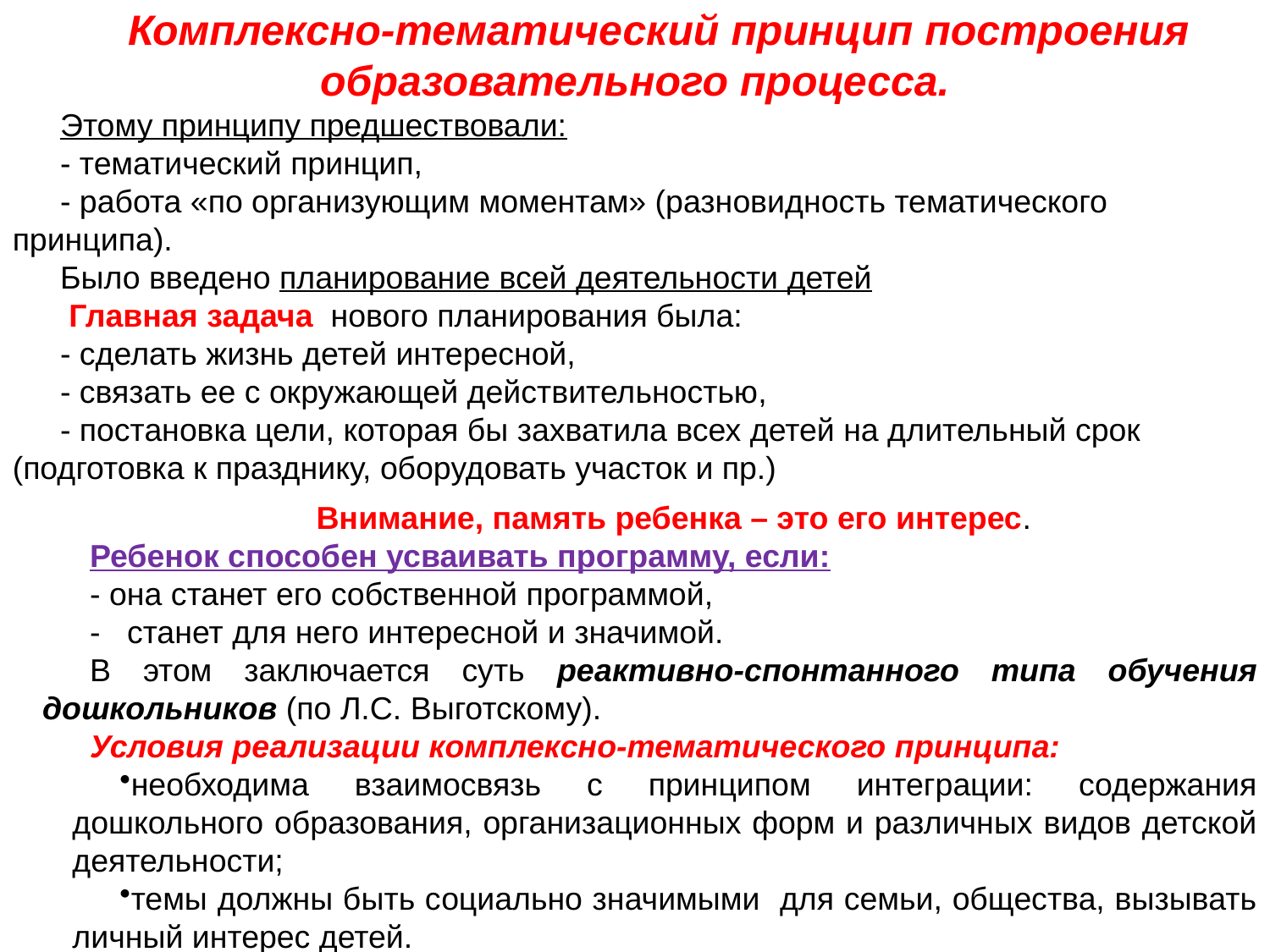

Комплексно-тематический принцип построения образовательного процесса.
Этому принципу предшествовали:
- тематический принцип,
- работа «по организующим моментам» (разновидность тематического принципа).
Было введено планирование всей деятельности детей
 Главная задача  нового планирования была:
- сделать жизнь детей интересной,
- связать ее с окружающей действительностью,
- постановка цели, которая бы захватила всех детей на длительный срок (подготовка к празднику, оборудовать участок и пр.)
Внимание, память ребенка – это его интерес.
Ребенок способен усваивать программу, если:
- она станет его собственной программой,
-   станет для него интересной и значимой.
В этом заключается суть реактивно-спонтанного типа обучения дошкольников (по Л.С. Выготскому).
Условия реализации комплексно-тематического принципа:
необходима взаимосвязь с принципом интеграции: содержания дошкольного образования, организационных форм и различных видов детской деятельности;
темы должны быть социально значимыми  для семьи, общества, вызывать личный интерес детей.